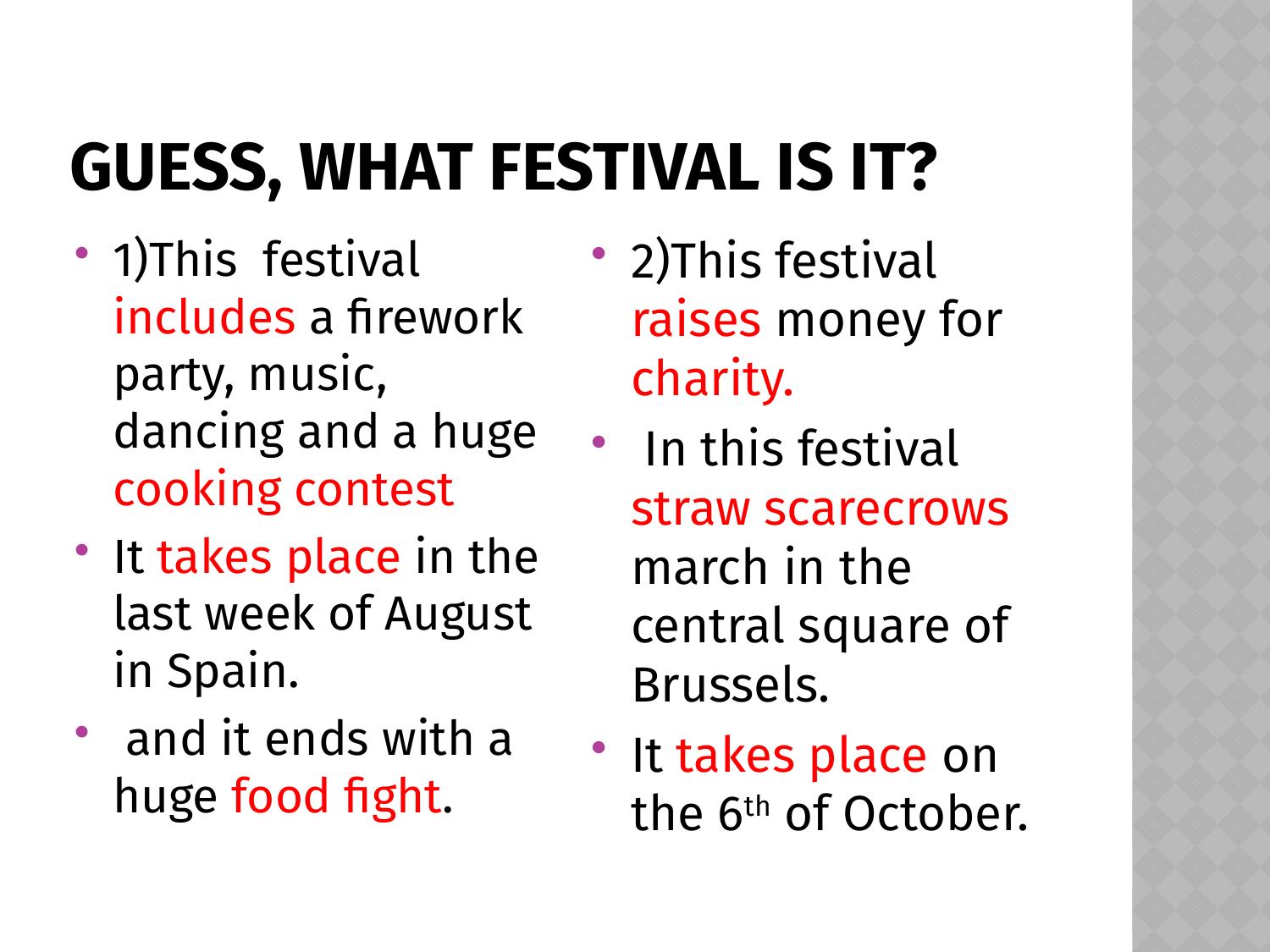

# Guess, what festival is it?
1)This  festival includes a firework party, music, dancing and a huge cooking contest
It takes place in the last week of August in Spain.
 and it ends with a huge food fight.

2)This festival raises money for charity.
 In this festival straw scarecrows march in the central square of  Brussels.
It takes place on the 6th of October.